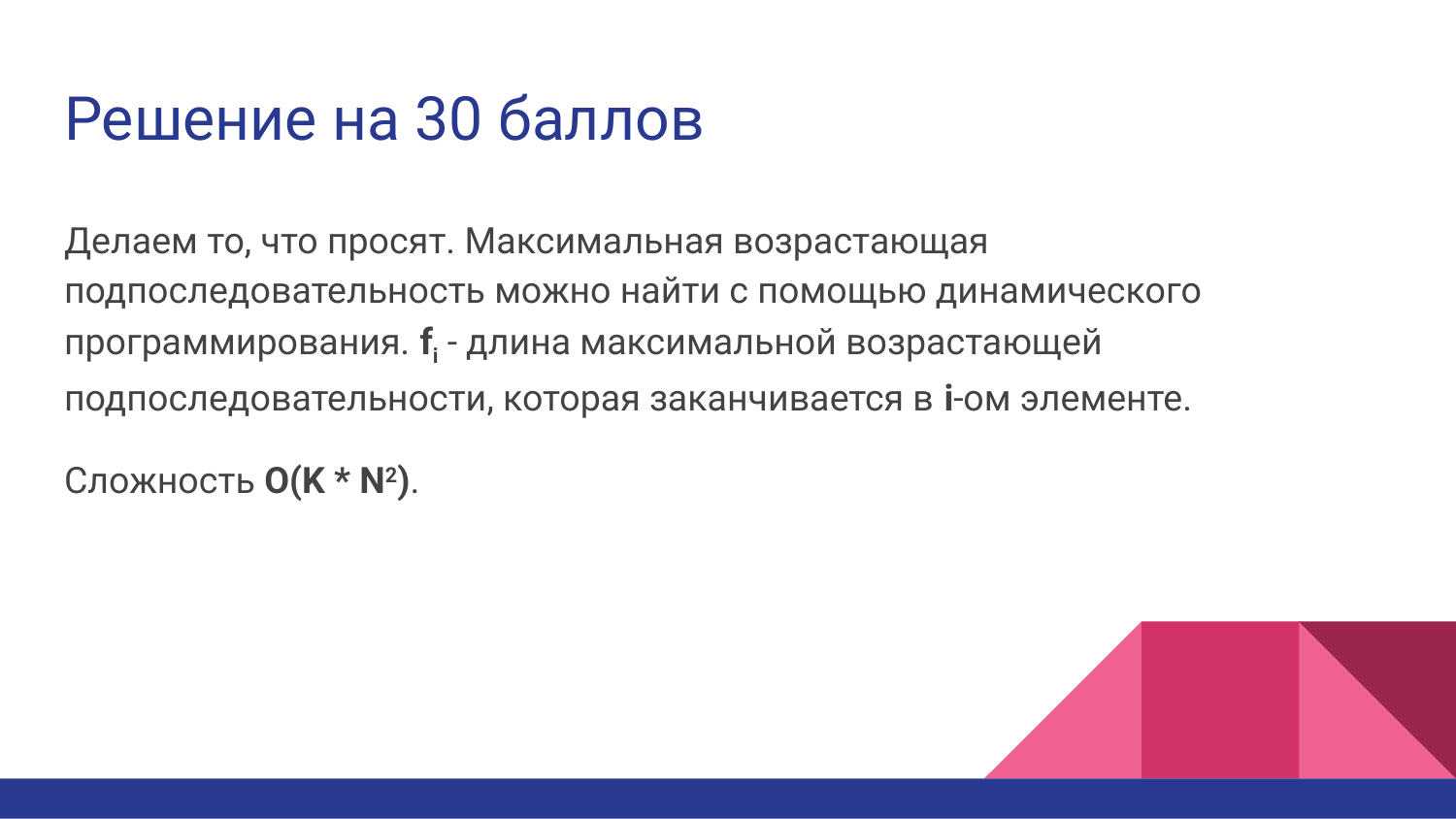

# Решение на 30 баллов
Делаем то, что просят. Максимальная возрастающая подпоследовательность можно найти с помощью динамического программирования. fi - длина максимальной возрастающей подпоследовательности, которая заканчивается в i-ом элементе.
Сложность O(K * N2).